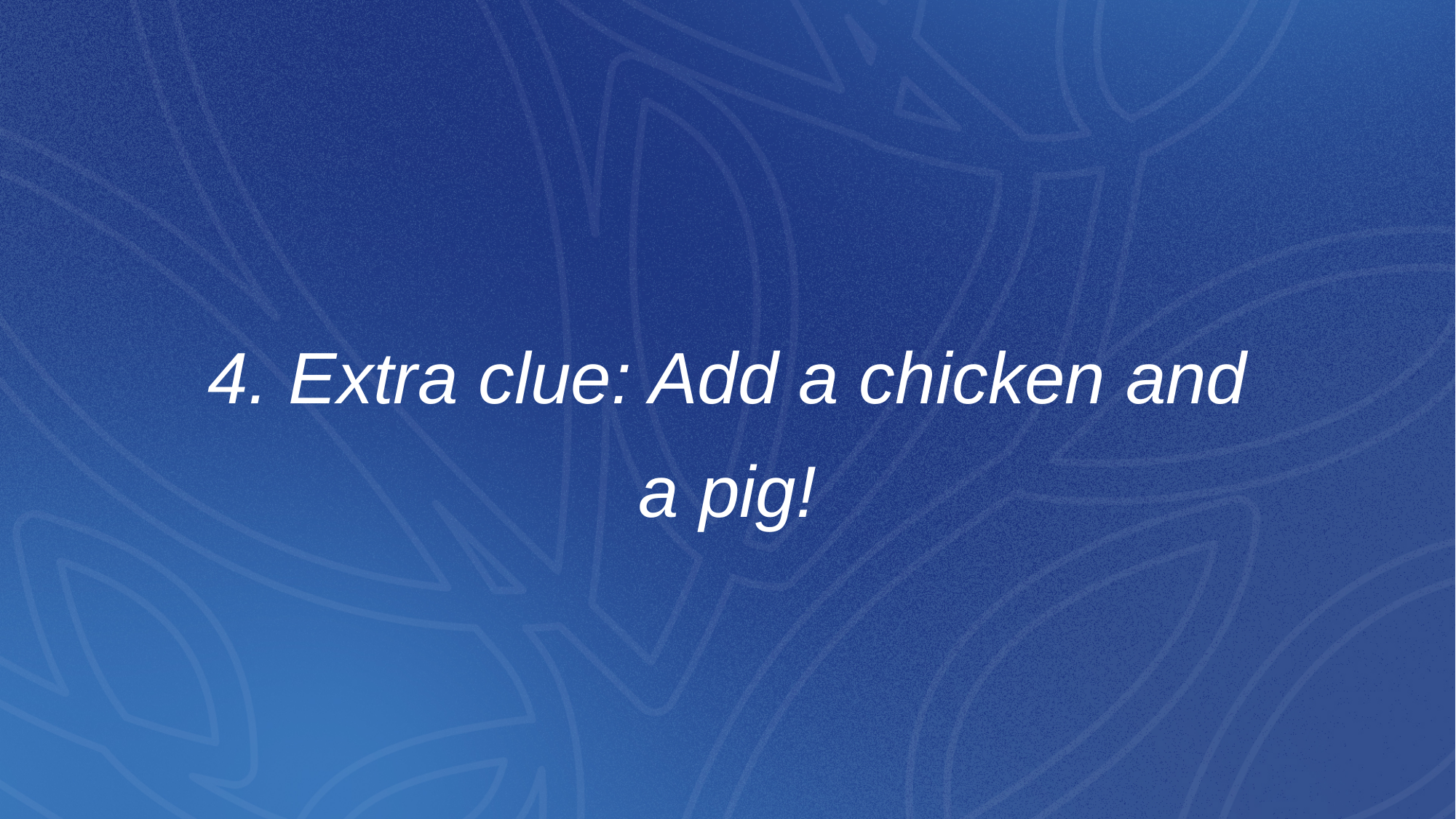

# 4. Extra clue: Add a chicken and a pig!